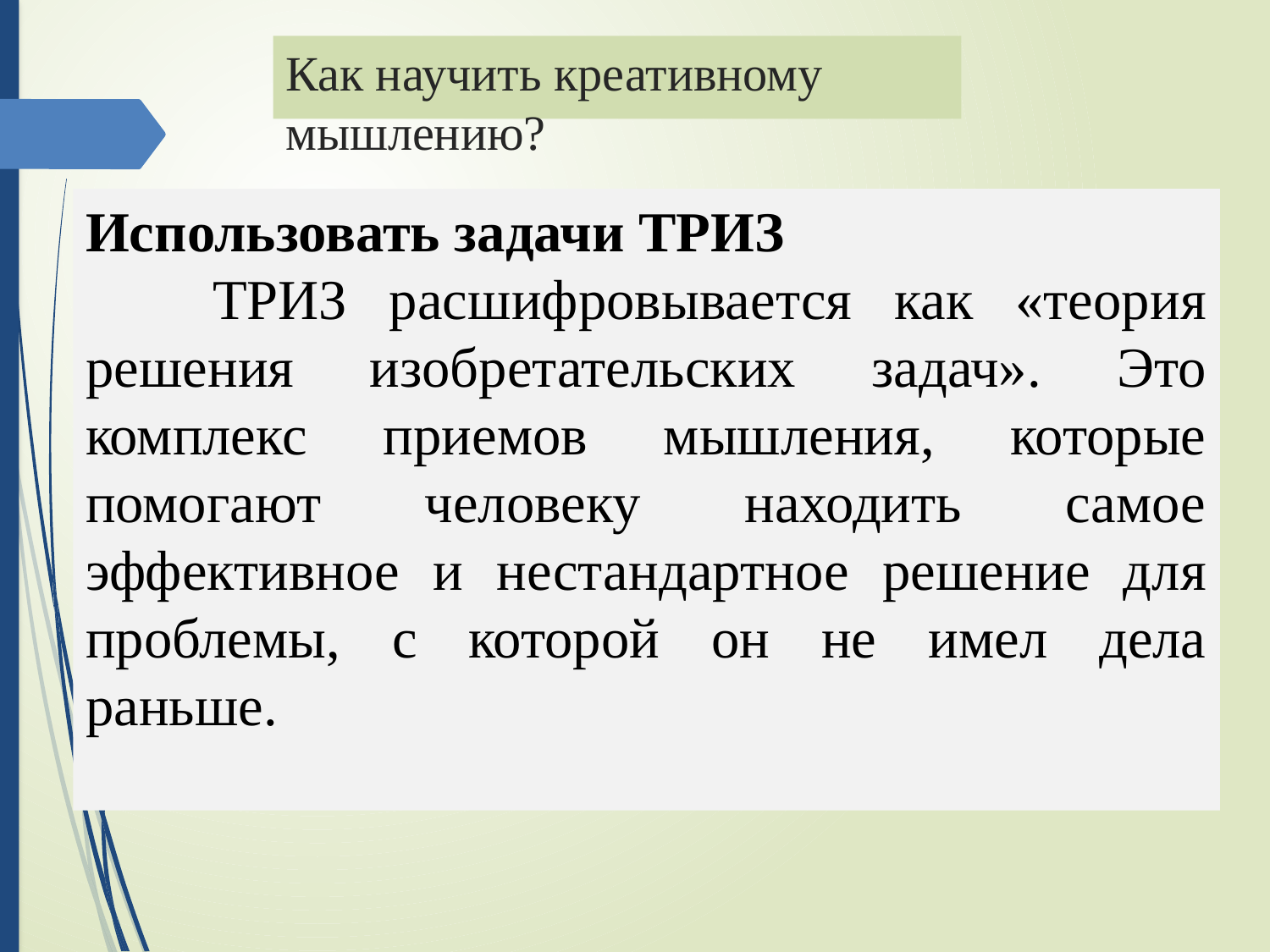

Как научить креативному мышлению?
Использовать задачи ТРИЗ
	ТРИЗ расшифровывается как «теория решения изобретательских задач». Это комплекс приемов мышления, которые помогают человеку находить самое эффективное и нестандартное решение для проблемы, с которой он не имел дела раньше.